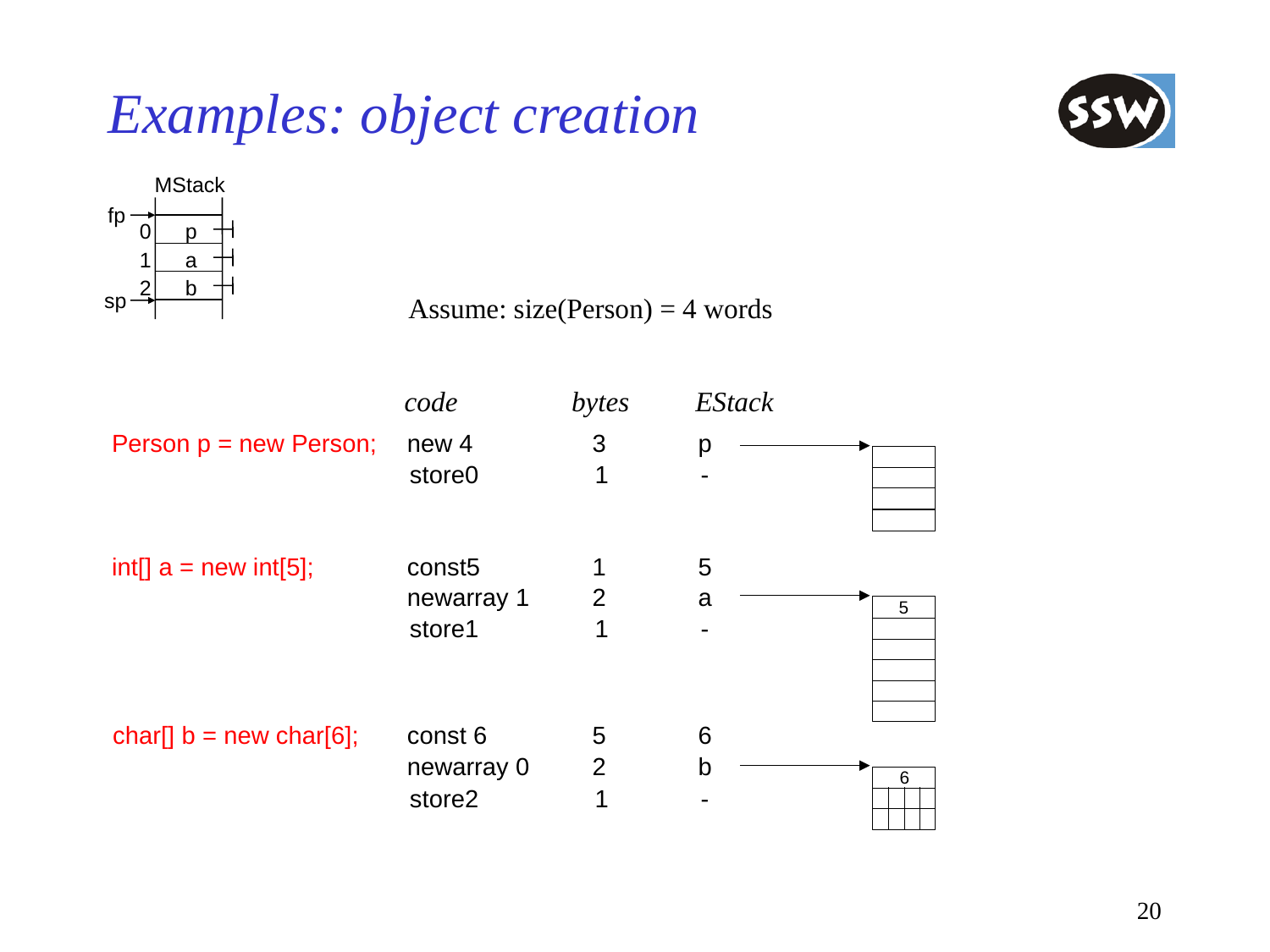

# Examples: object creation
MStack
fp

0
p

1
a

2
b

sp
Assume: size(Person) = 4 words

code
bytes
EStack
Person p = new Person;
new 4	3	p

store0	1	-
int[] a = new int[5];
const5	1	5
newarray 1	2	a

5
store1	1	-
char[] b = new char[6];
const 6	5	6
newarray 0	2	b
6

store2	1	-
20